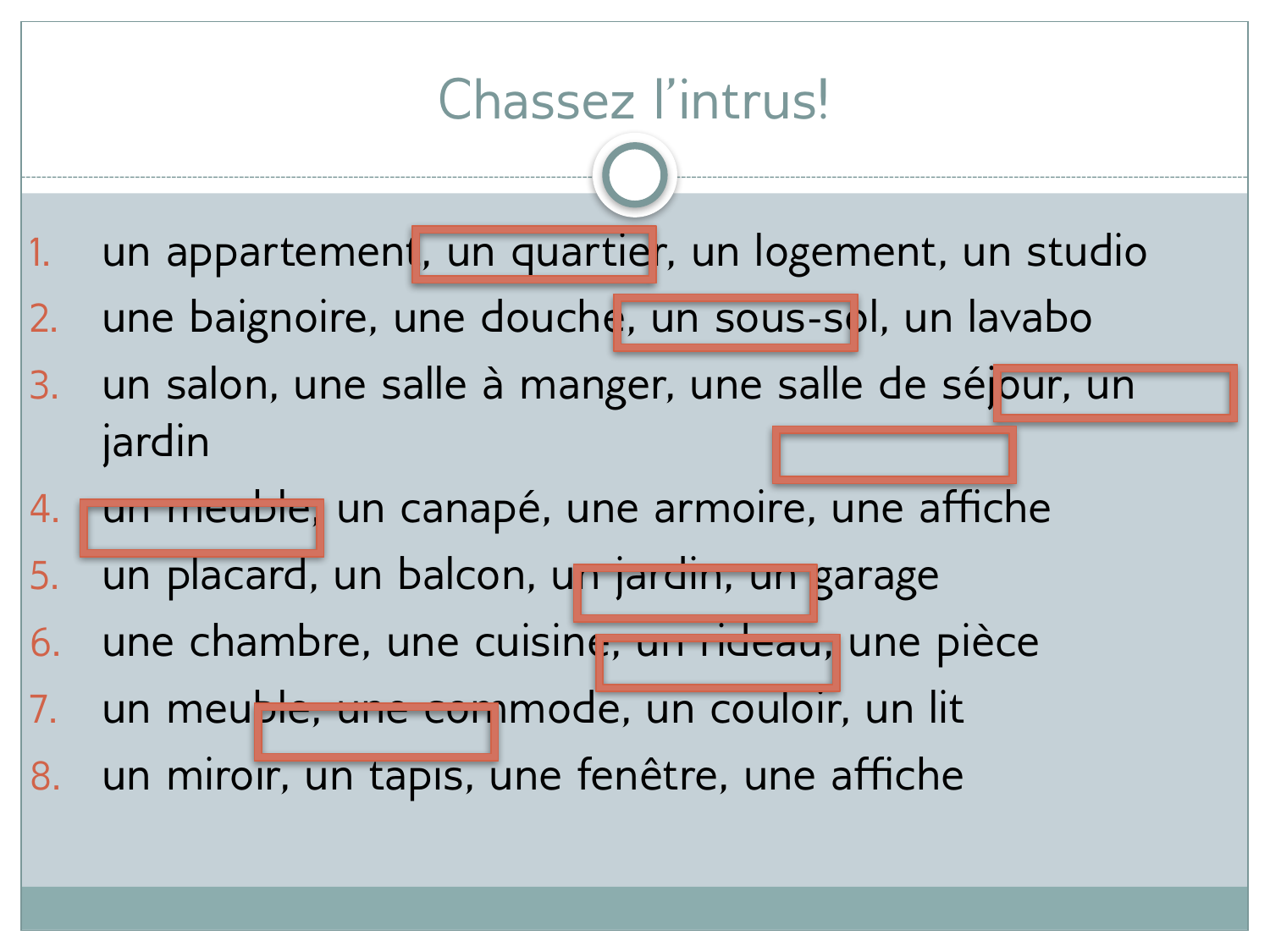

# Chassez l’intrus!
un appartement, un quartier, un logement, un studio
une baignoire, une douche, un sous-sol, un lavabo
un salon, une salle à manger, une salle de séjour, un jardin
un meuble, un canapé, une armoire, une affiche
un placard, un balcon, un jardin, un garage
une chambre, une cuisine, un rideau, une pièce
un meuble, une commode, un couloir, un lit
un miroir, un tapis, une fenêtre, une affiche